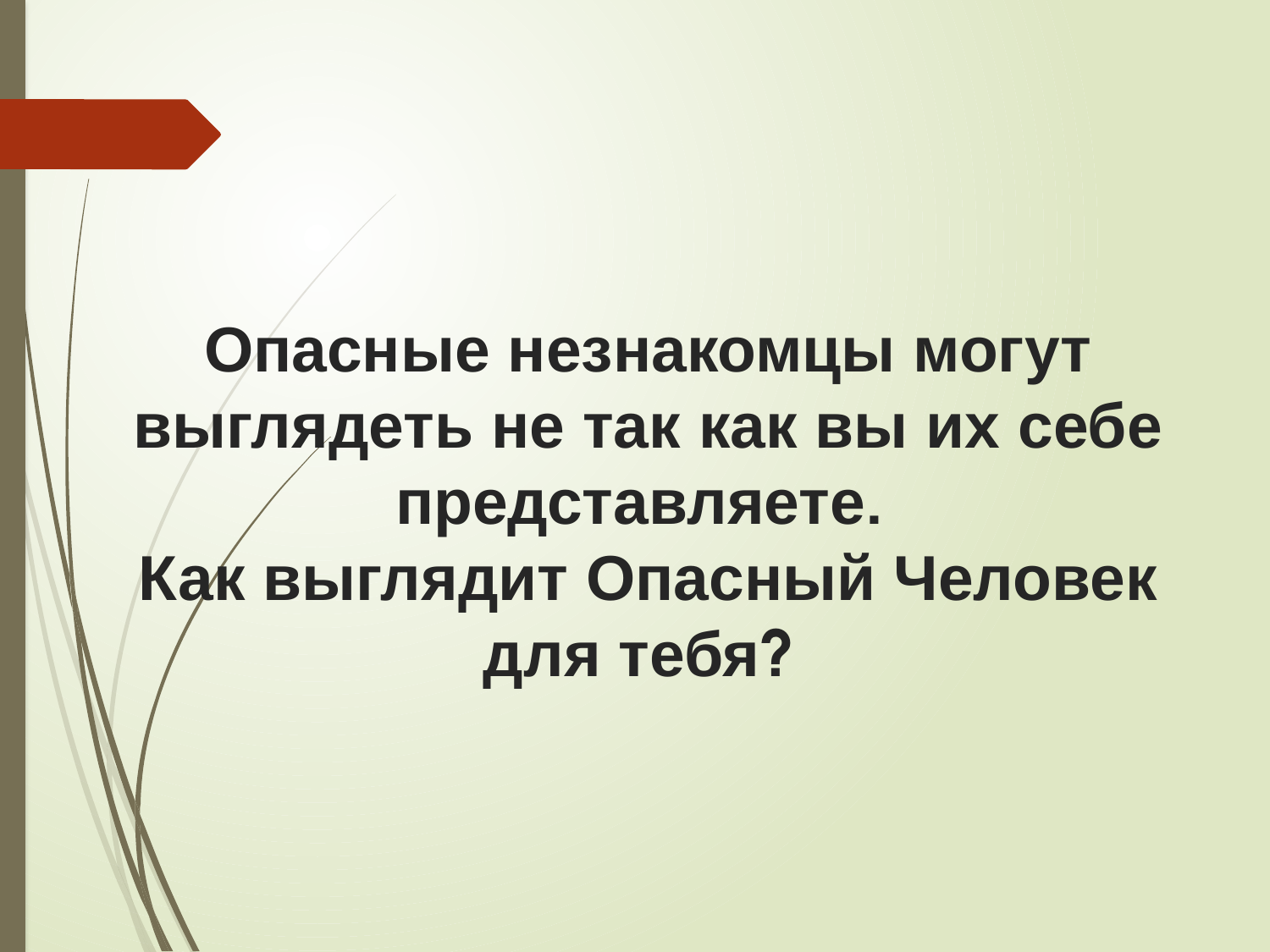

# Опасные незнакомцы могут выглядеть не так как вы их себе представляете. Как выглядит Опасный Человек для тебя?